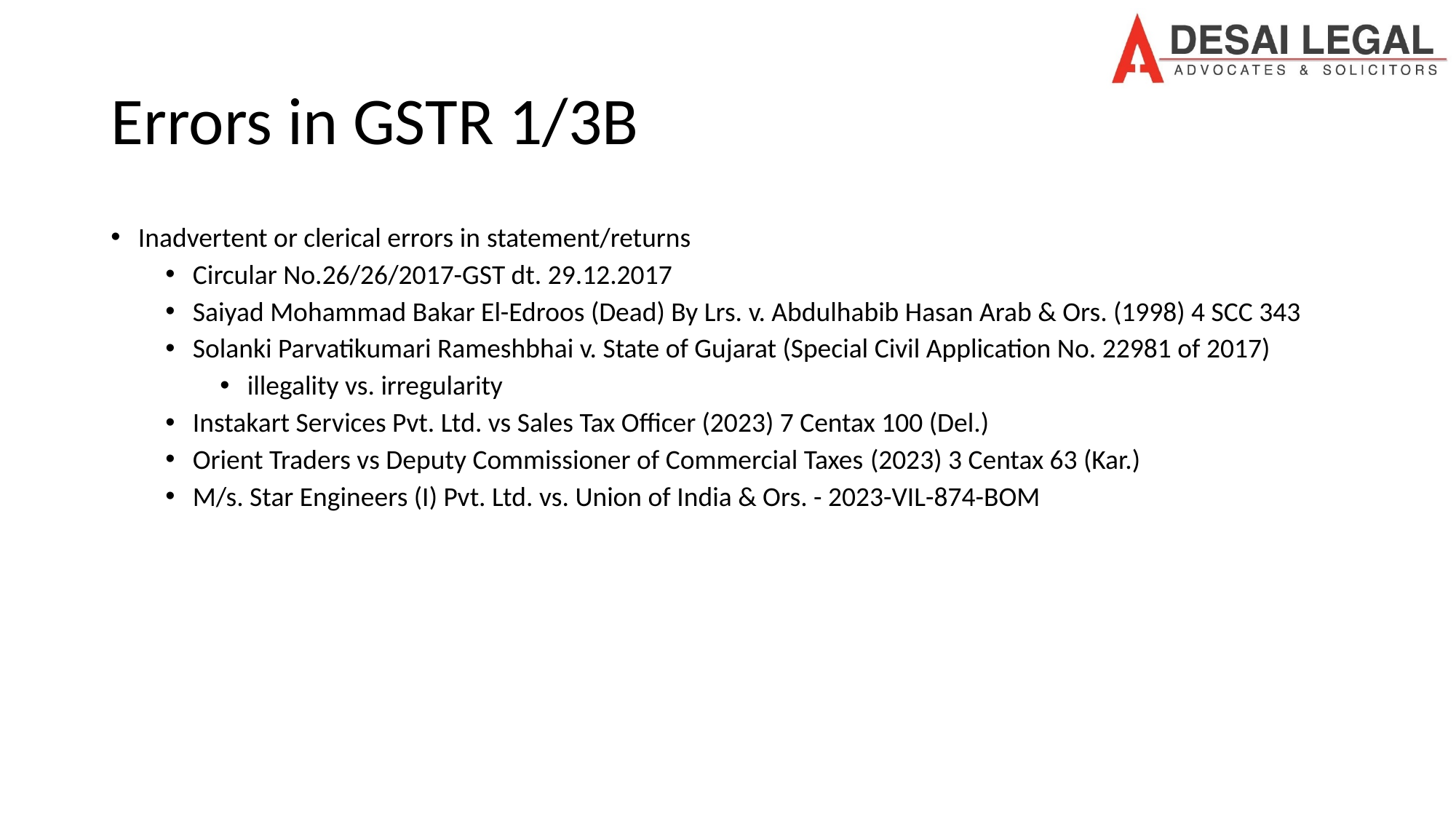

# Errors in GSTR 1/3B
Inadvertent or clerical errors in statement/returns
Circular No.26/26/2017-GST dt. 29.12.2017
Saiyad Mohammad Bakar El-Edroos (Dead) By Lrs. v. Abdulhabib Hasan Arab & Ors. (1998) 4 SCC 343
Solanki Parvatikumari Rameshbhai v. State of Gujarat (Special Civil Application No. 22981 of 2017)
illegality vs. irregularity
Instakart Services Pvt. Ltd. vs Sales Tax Officer (2023) 7 Centax 100 (Del.)
Orient Traders vs Deputy Commissioner of Commercial Taxes (2023) 3 Centax 63 (Kar.)
M/s. Star Engineers (I) Pvt. Ltd. vs. Union of India & Ors. - 2023-VIL-874-BOM